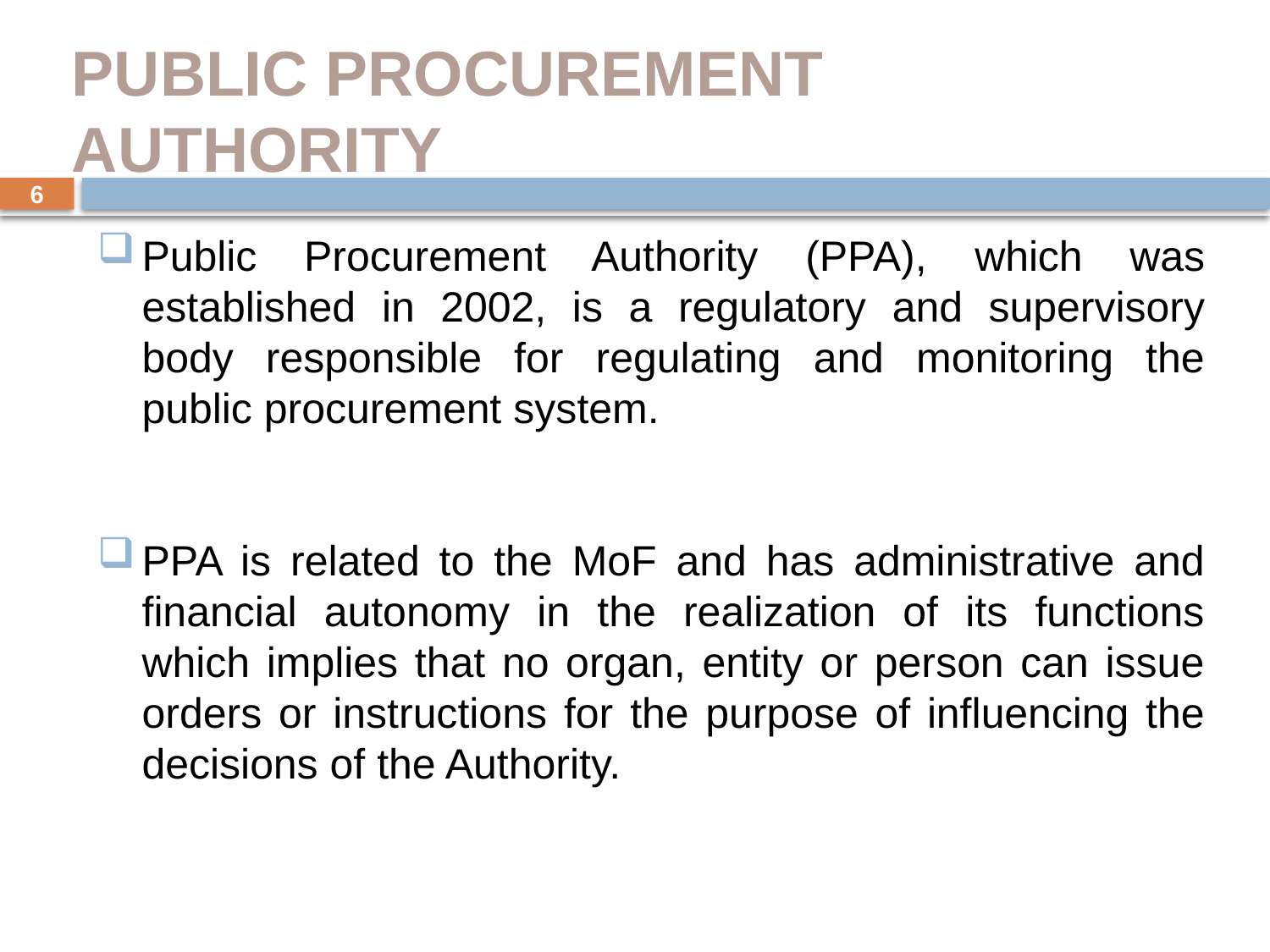

# PUBLIC PROCUREMENT AUTHORITY
6
Public Procurement Authority (PPA), which was established in 2002, is a regulatory and supervisory body responsible for regulating and monitoring the public procurement system.

PPA is related to the MoF and has administrative and financial autonomy in the realization of its functions which implies that no organ, entity or person can issue orders or instructions for the purpose of influencing the decisions of the Authority.